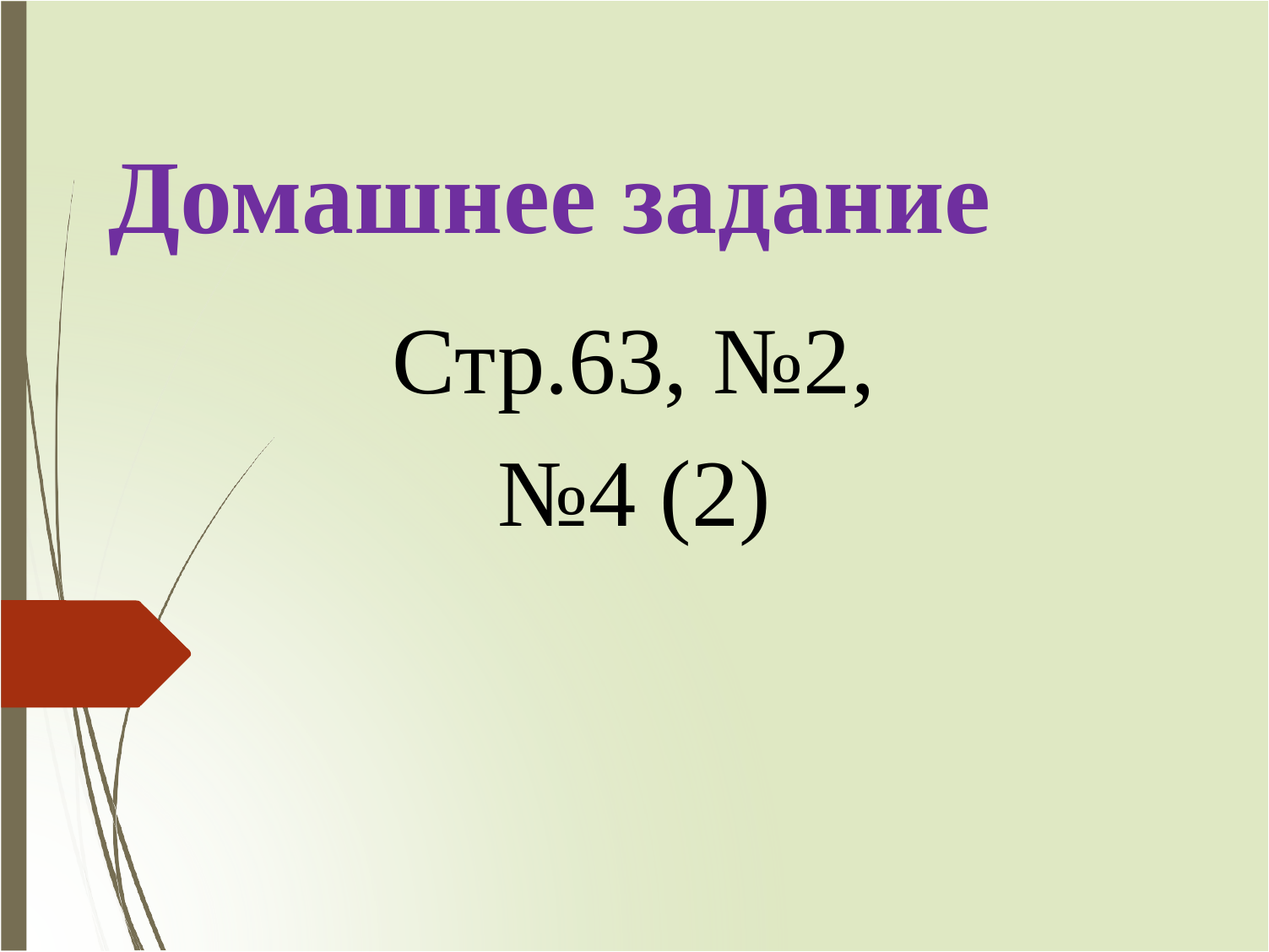

# Домашнее задание
Стр.63, №2,
№4 (2)